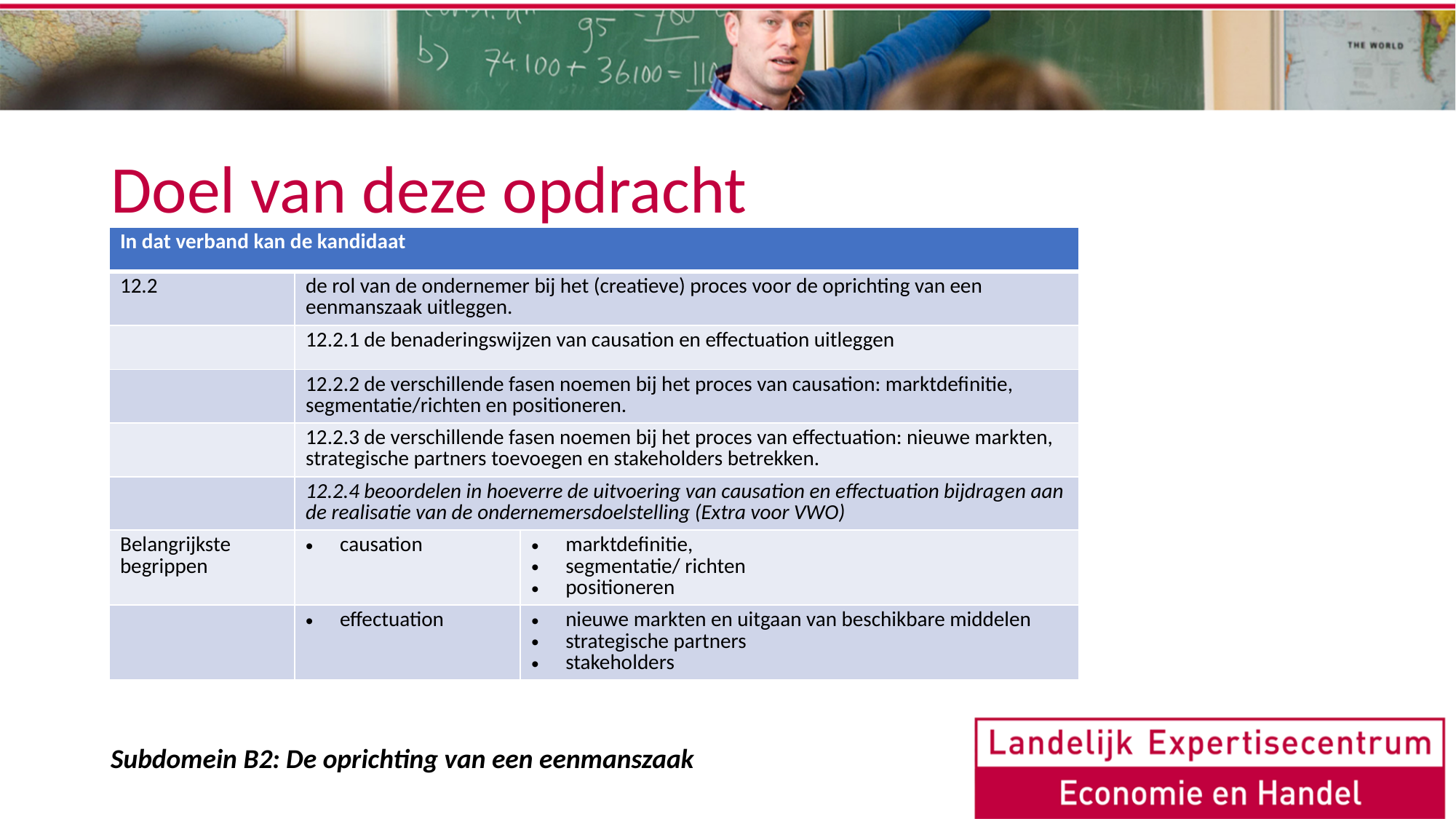

# Doel van deze opdracht
| In dat verband kan de kandidaat |  |  |
| --- | --- | --- |
| 12.2 | de rol van de ondernemer bij het (creatieve) proces voor de oprichting van een eenmanszaak uitleggen. |  |
|  | 12.2.1 de benaderingswijzen van causation en effectuation uitleggen |  |
|  | 12.2.2 de verschillende fasen noemen bij het proces van causation: marktdefinitie, segmentatie/richten en positioneren. |  |
|  | 12.2.3 de verschillende fasen noemen bij het proces van effectuation: nieuwe markten, strategische partners toevoegen en stakeholders betrekken. |  |
|  | 12.2.4 beoordelen in hoeverre de uitvoering van causation en effectuation bijdragen aan de realisatie van de ondernemersdoelstelling (Extra voor VWO) |  |
| Belangrijkste begrippen | causation | marktdefinitie, segmentatie/ richten positioneren |
|  | effectuation | nieuwe markten en uitgaan van beschikbare middelen strategische partners stakeholders |
Subdomein B2: De oprichting van een eenmanszaak